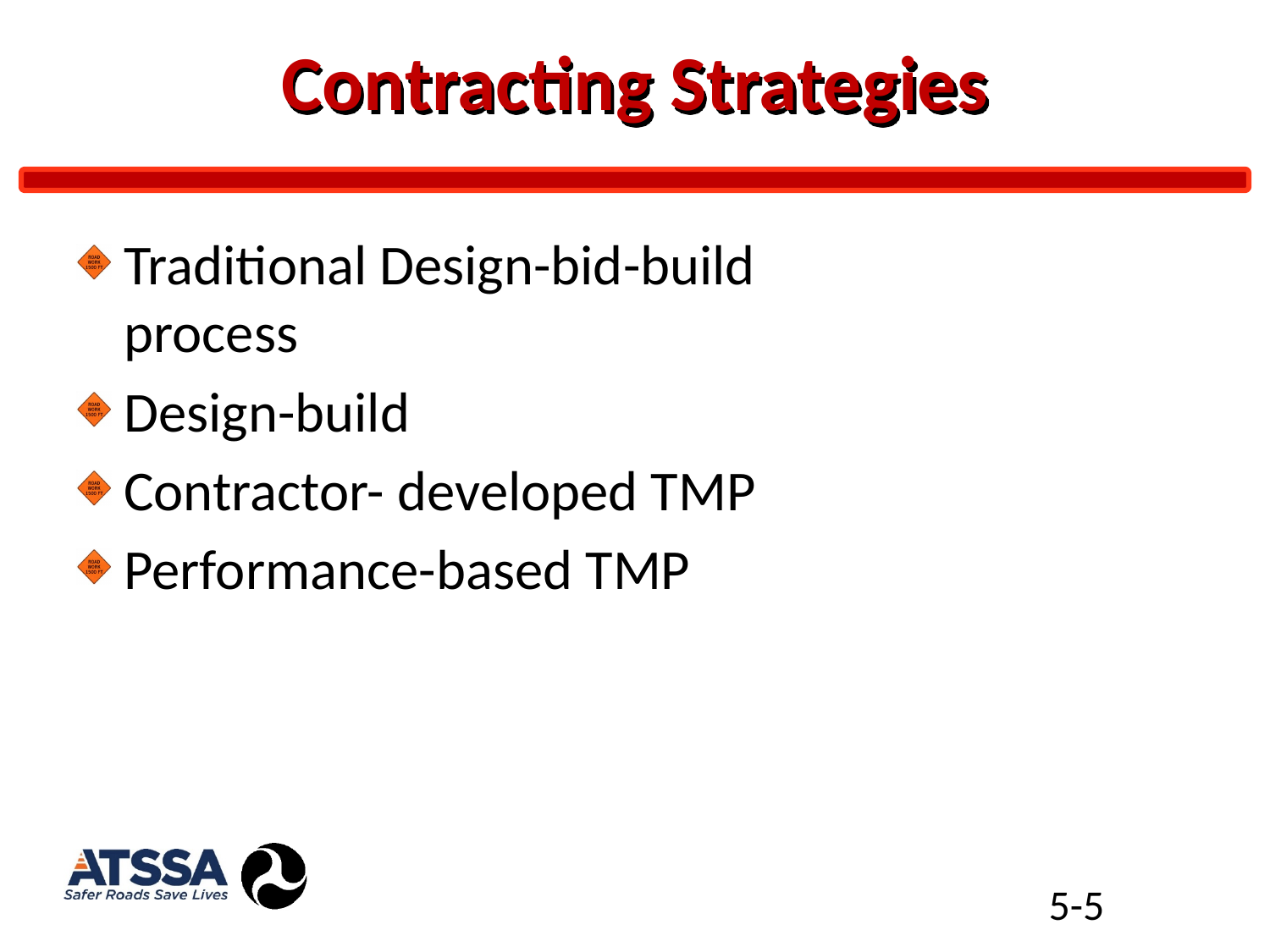

# Contracting Strategies
Traditional Design-bid-build process
Design-build
Contractor- developed TMP
Performance-based TMP